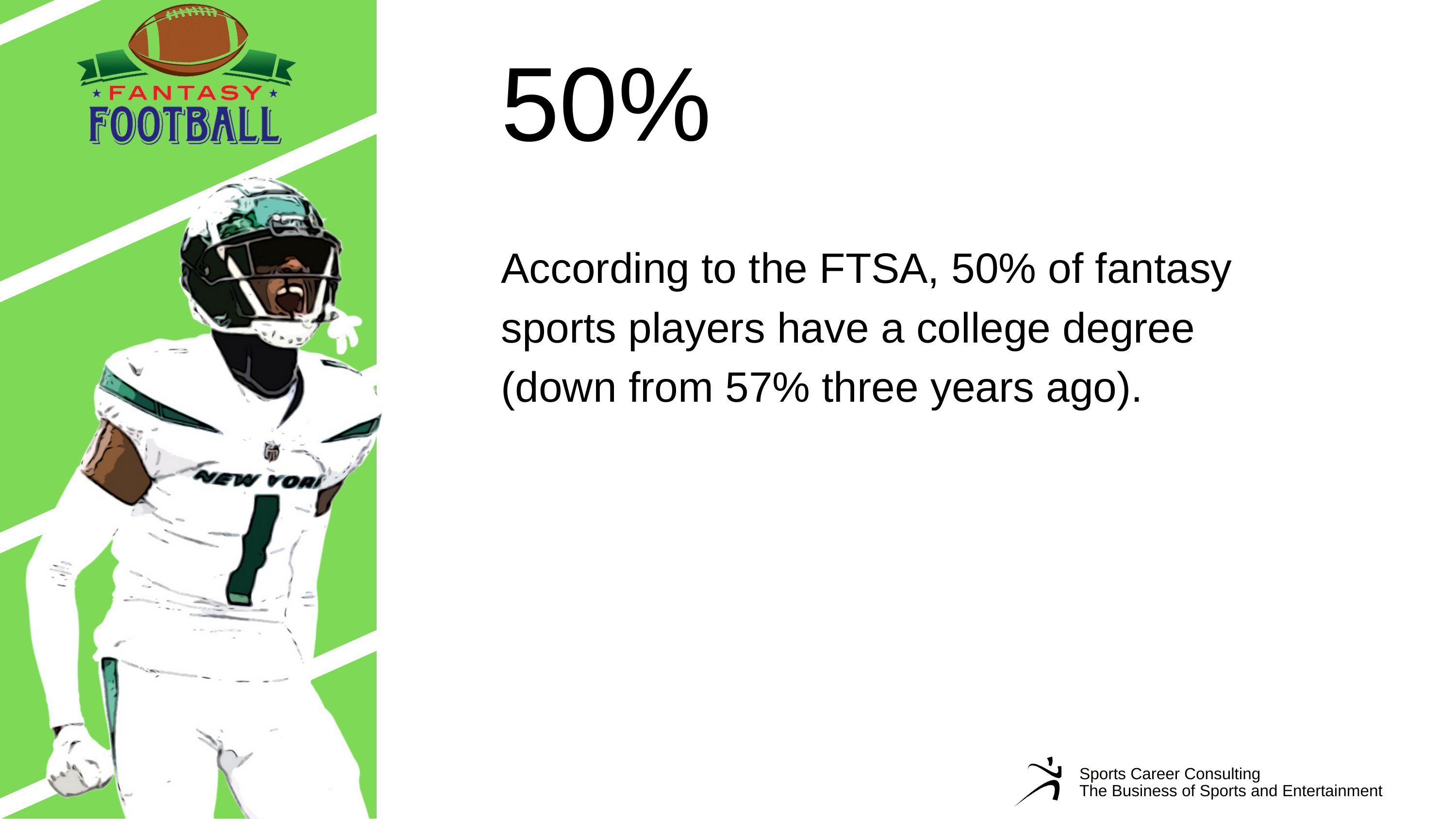

50%

According to the FTSA, 50% of fantasy sports players have a college degree (down from 57% three years ago).

Sports Career Consulting
The Business of Sports and Entertainment